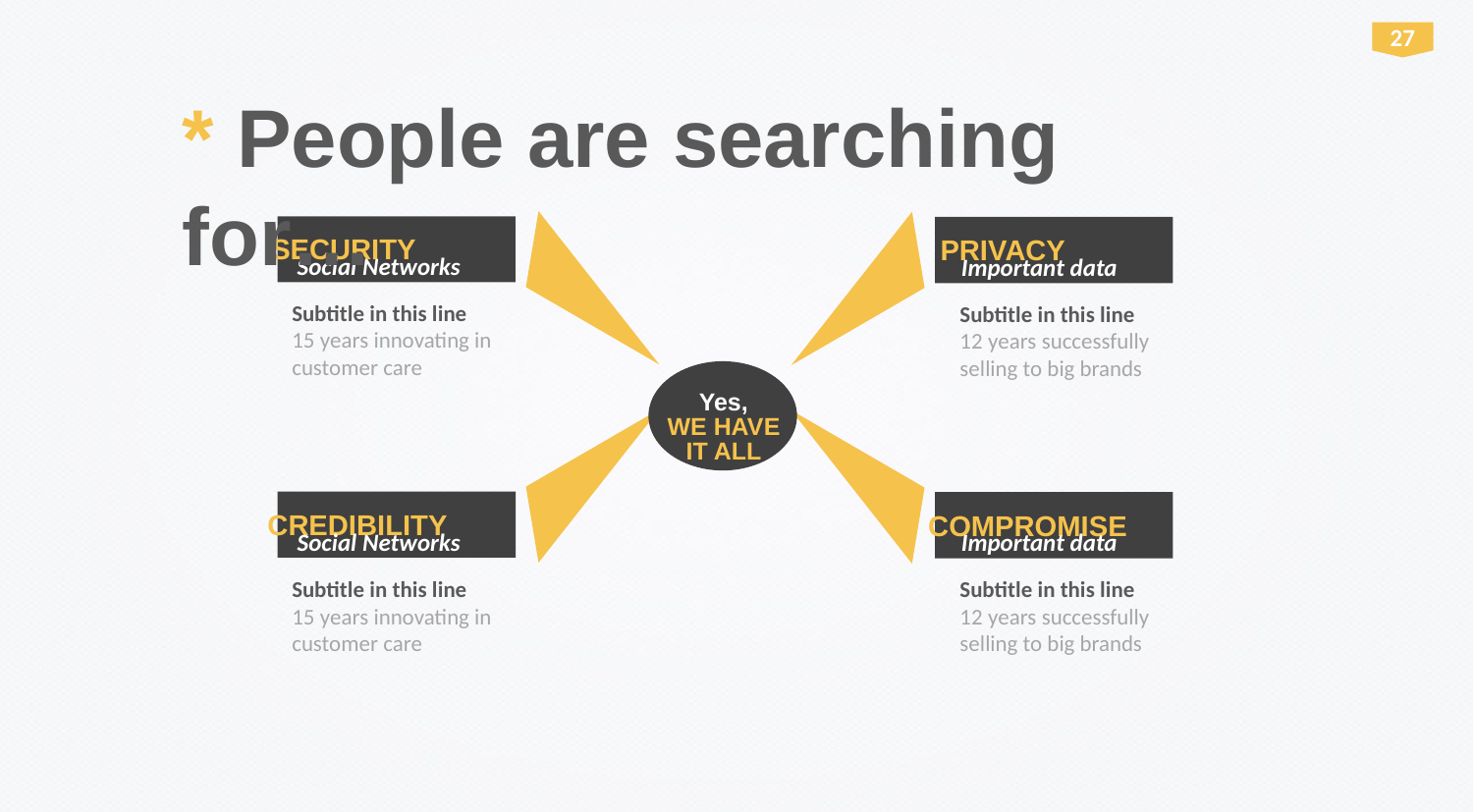

27
* People are searching for…

SECURITY
Social Networks
PRIVACY
Important data
Subtitle in this line
15 years innovating in customer care
Subtitle in this line
12 years successfully selling to big brands

Yes,
WE HAVE
IT ALL

CREDIBILITY
Social Networks
COMPROMISE
Important data
Subtitle in this line
15 years innovating in customer care
Subtitle in this line
12 years successfully selling to big brands